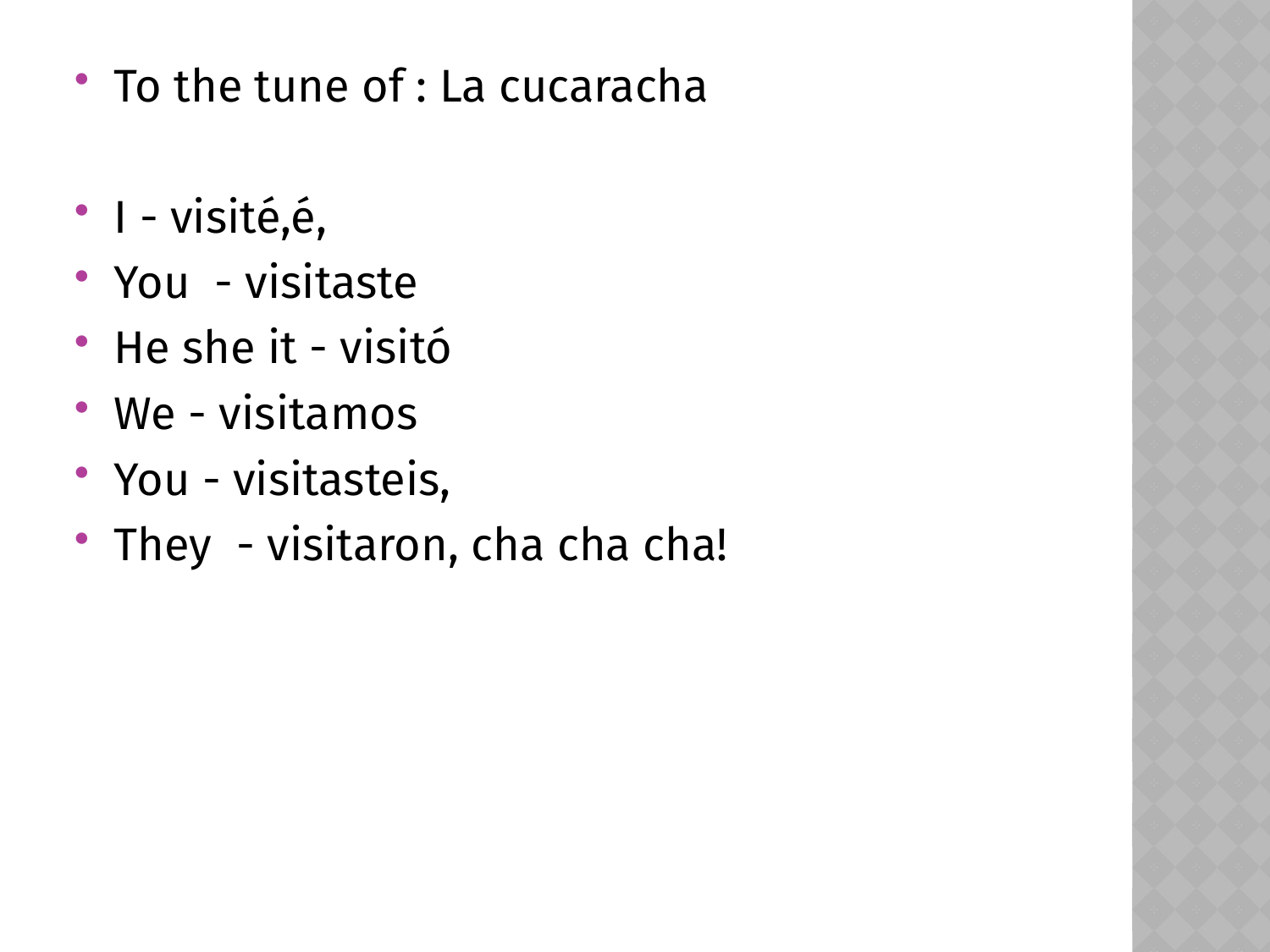

To the tune of : La cucaracha

I - visité,é,
You  - visitaste
He she it - visitó
We - visitamos
You - visitasteis,
They  - visitaron, cha cha cha!